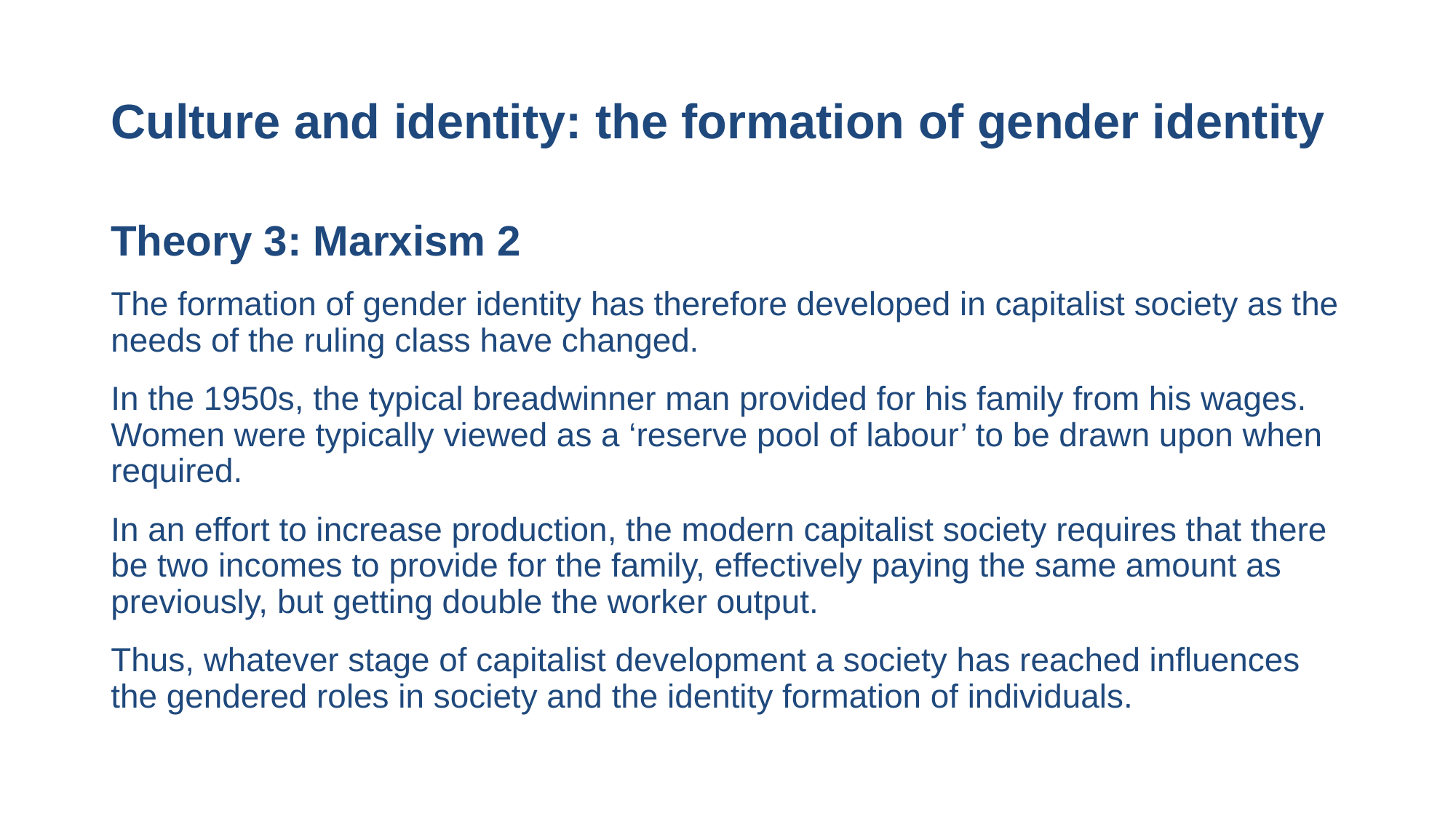

# Culture and identity: the formation of gender identity
Theory 3: Marxism 2
The formation of gender identity has therefore developed in capitalist society as the needs of the ruling class have changed.
In the 1950s, the typical breadwinner man provided for his family from his wages. Women were typically viewed as a ‘reserve pool of labour’ to be drawn upon when required.
In an effort to increase production, the modern capitalist society requires that there be two incomes to provide for the family, effectively paying the same amount as previously, but getting double the worker output.
Thus, whatever stage of capitalist development a society has reached influences the gendered roles in society and the identity formation of individuals.